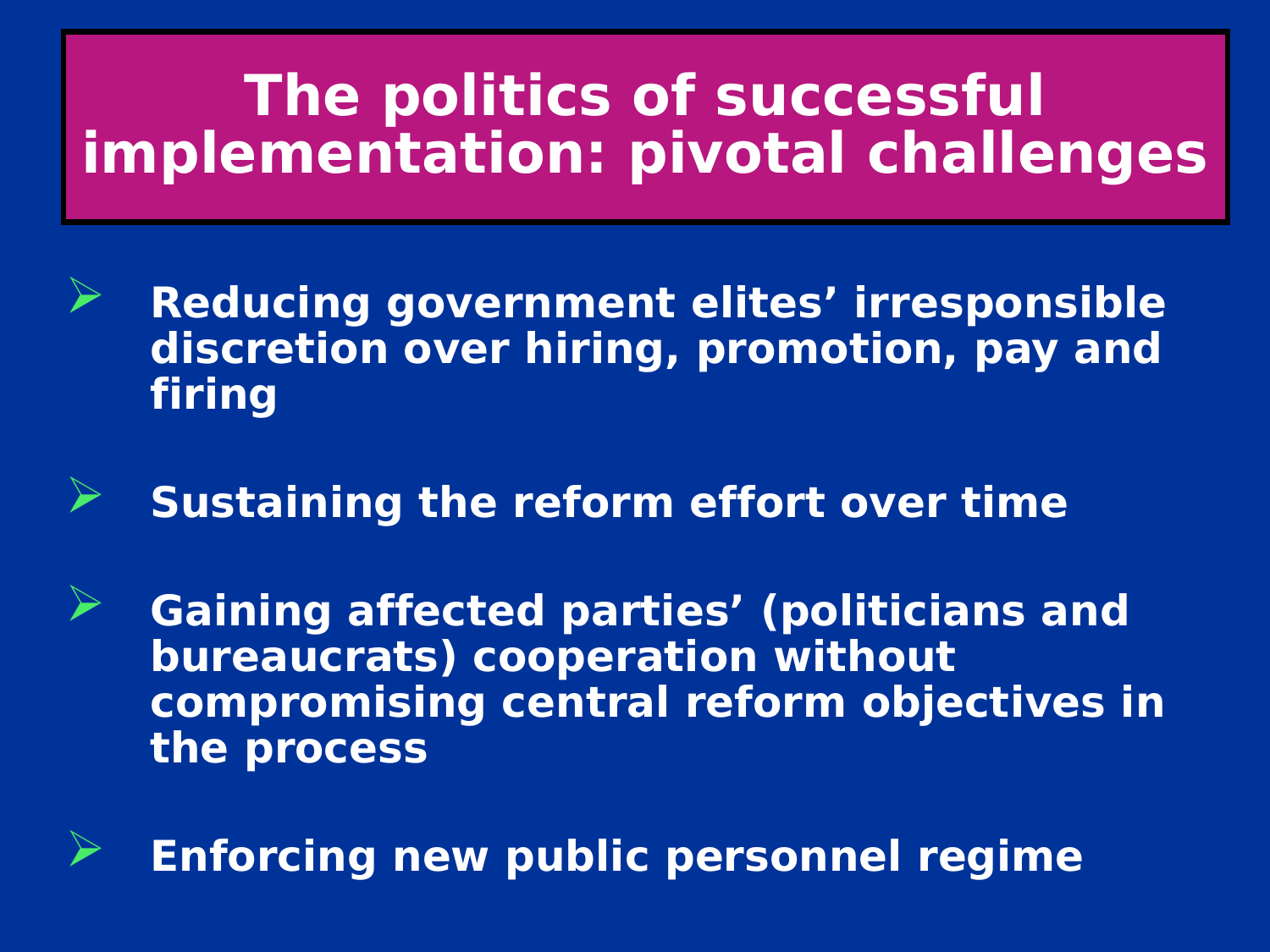

# The politics of successful implementation: pivotal challenges
Reducing government elites’ irresponsible discretion over hiring, promotion, pay and firing

Sustaining the reform effort over time

Gaining affected parties’ (politicians and bureaucrats) cooperation without compromising central reform objectives in the process

Enforcing new public personnel regime